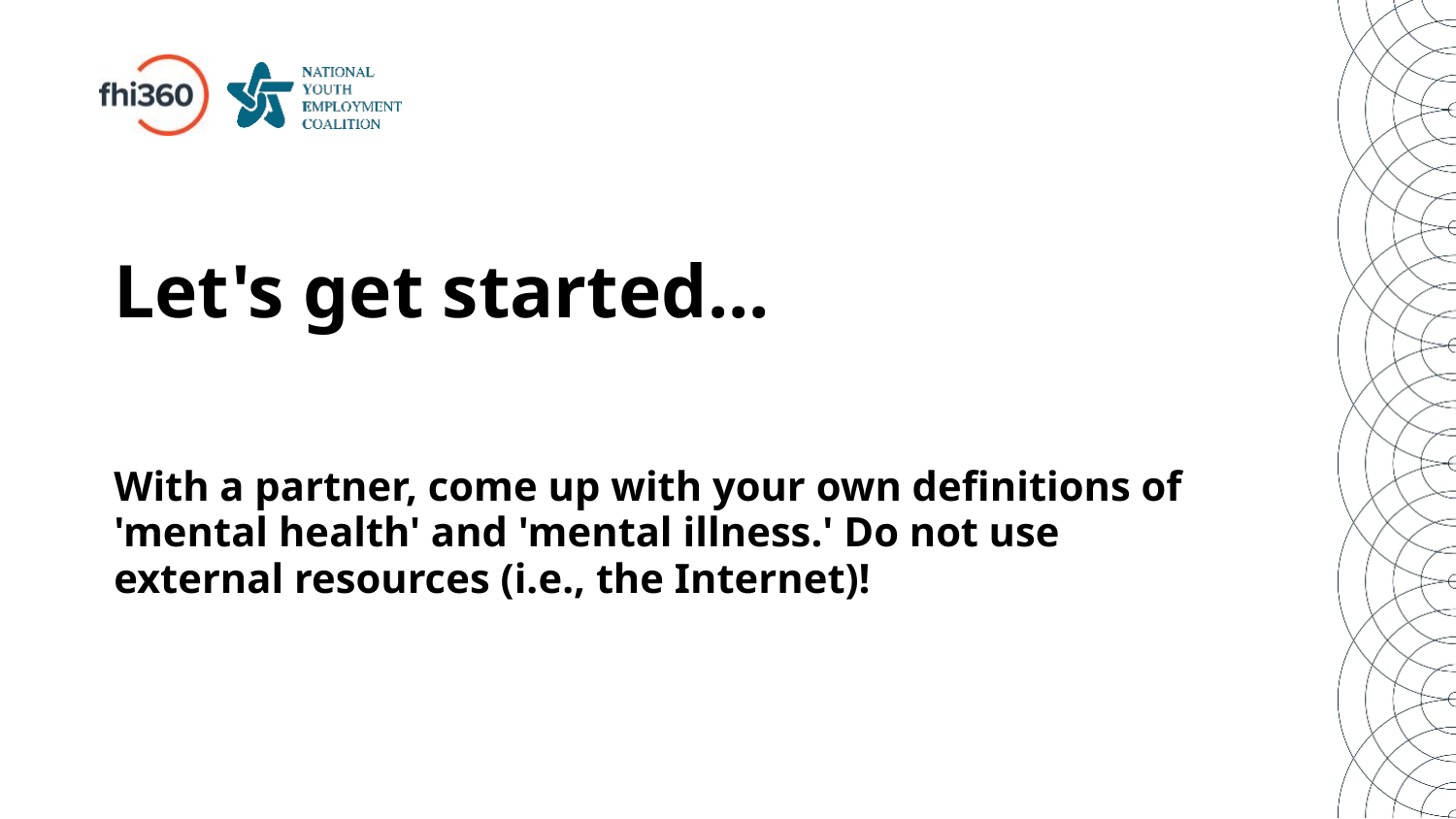

# Let's get started...
With a partner, come up with your own definitions of 'mental health' and 'mental illness.' Do not use external resources (i.e., the Internet)!